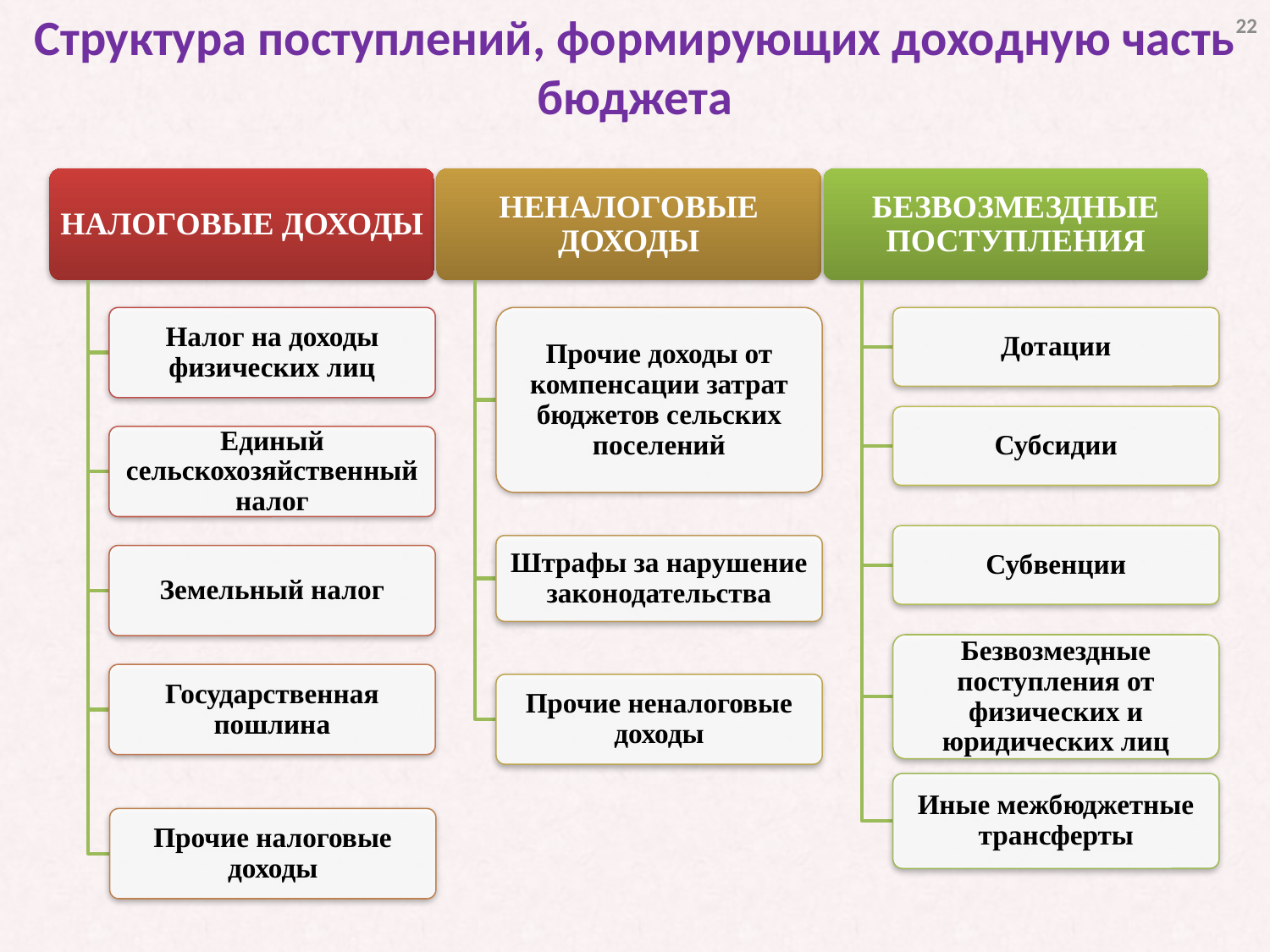

Структура поступлений, формирующих доходную часть бюджета
22
НАЛОГОВЫЕ ДОХОДЫ
Налог на доходы физических лиц
Единый сельскохозяйственный налог
Земельный налог
Государственная пошлина
Прочие налоговые доходы
НЕНАЛОГОВЫЕ ДОХОДЫ
Прочие доходы от компенсации затрат бюджетов сельских поселений
Штрафы за нарушение законодательства
Прочие неналоговые доходы
БЕЗВОЗМЕЗДНЫЕ ПОСТУПЛЕНИЯ
Дотации
Субсидии
Субвенции
Безвозмездные поступления от физических и юридических лиц
Иные межбюджетные трансферты